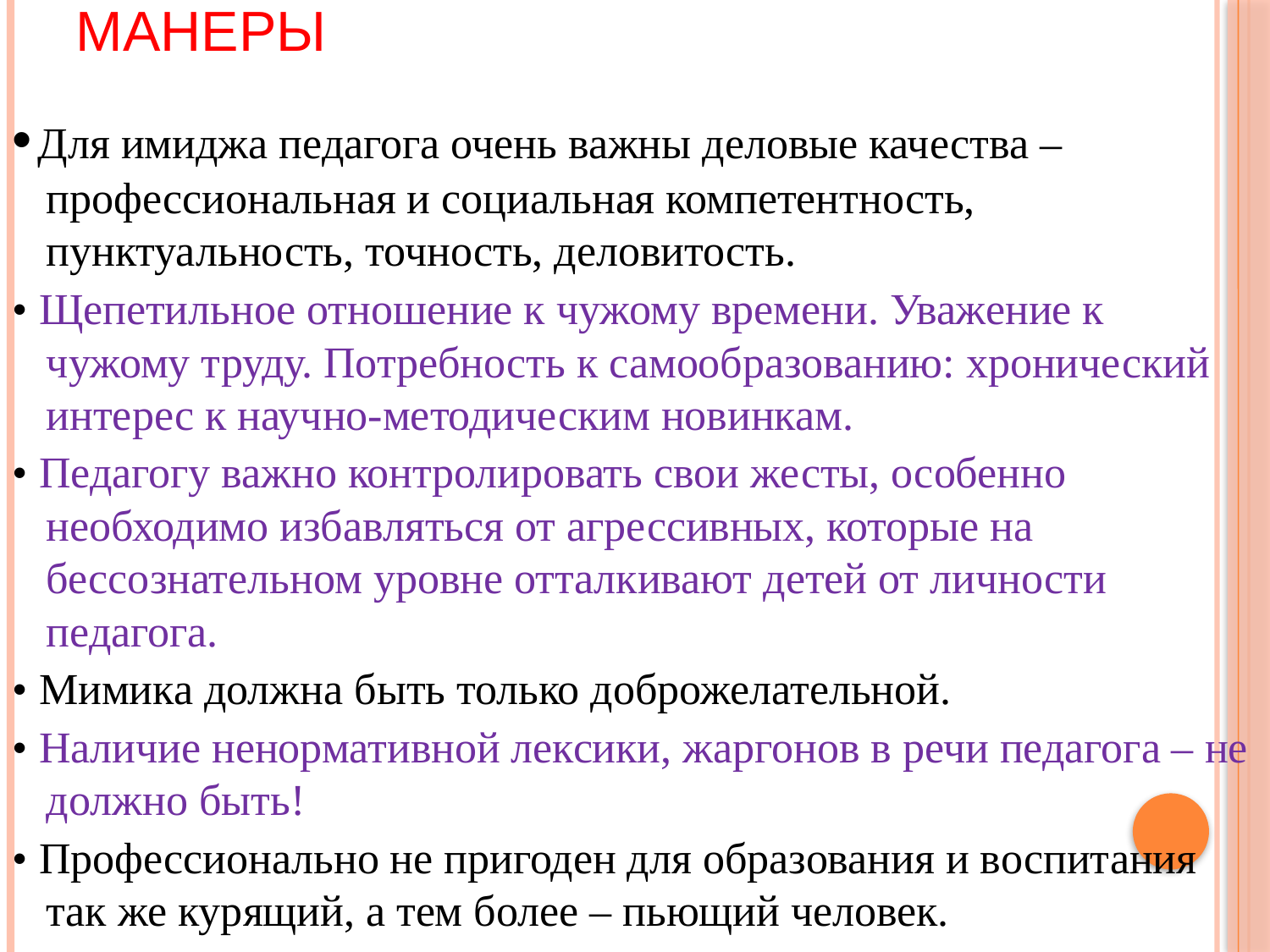

# Деловые качества и хорошие манеры
• Для имиджа педагога очень важны деловые качества – профессиональная и социальная компетентность, пунктуальность, точность, деловитость.
• Щепетильное отношение к чужому времени. Уважение к чужому труду. Потребность к самообразованию: хронический интерес к научно-методическим новинкам.
• Педагогу важно контролировать свои жесты, особенно необходимо избавляться от агрессивных, которые на бессознательном уровне отталкивают детей от личности педагога.
• Мимика должна быть только доброжелательной.
• Наличие ненормативной лексики, жаргонов в речи педагога – не должно быть!
• Профессионально не пригоден для образования и воспитания так же курящий, а тем более – пьющий человек.